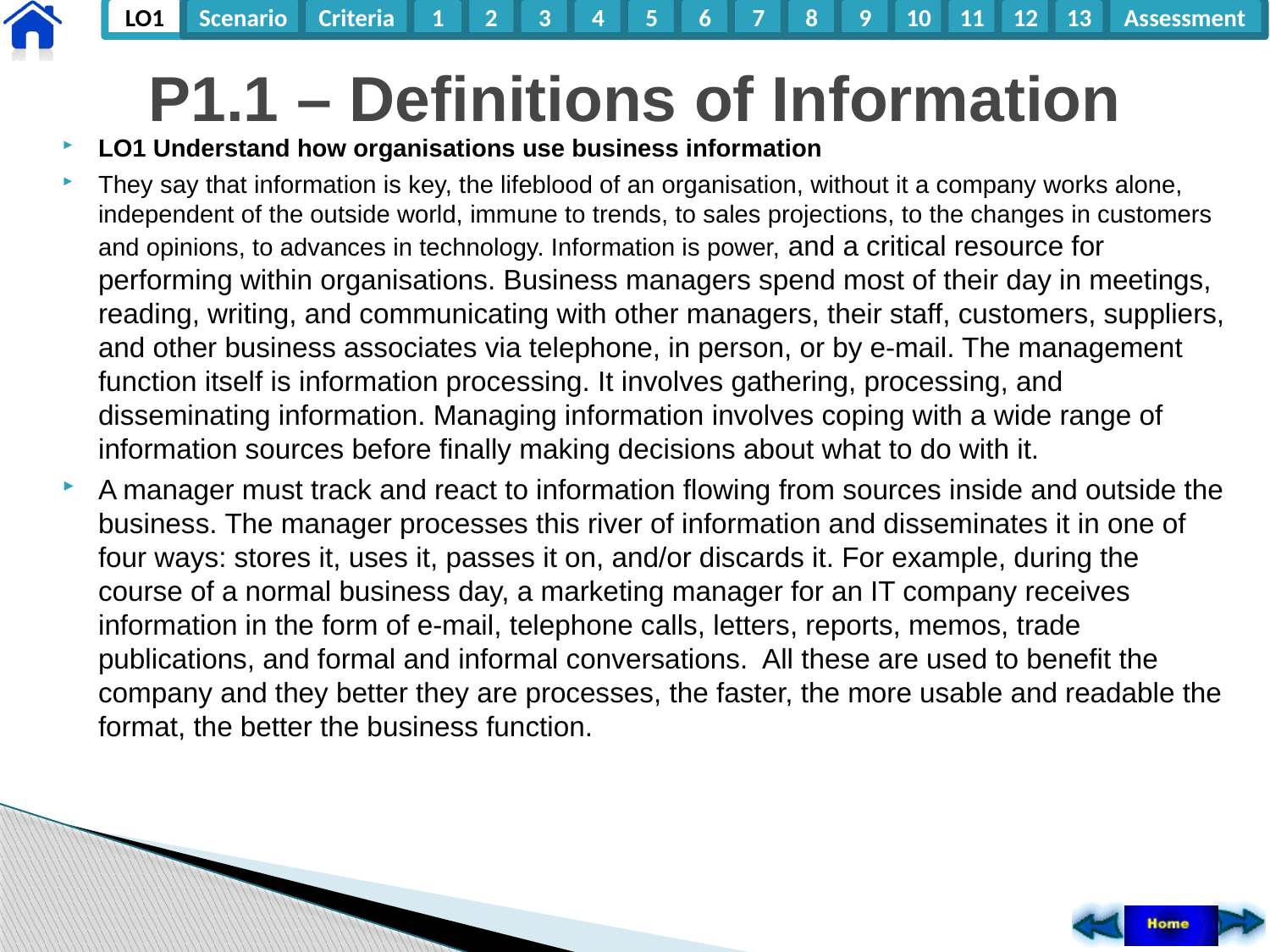

# P1.1 – Definitions of Information
LO1 Understand how organisations use business information
They say that information is key, the lifeblood of an organisation, without it a company works alone, independent of the outside world, immune to trends, to sales projections, to the changes in customers and opinions, to advances in technology. Information is power, and a critical resource for performing within organisations. Business managers spend most of their day in meetings, reading, writing, and communicating with other managers, their staff, customers, suppliers, and other business associates via telephone, in person, or by e-mail. The management function itself is information processing. It involves gathering, processing, and disseminating information. Managing information involves coping with a wide range of information sources before finally making decisions about what to do with it.
A manager must track and react to information flowing from sources inside and outside the business. The manager processes this river of information and disseminates it in one of four ways: stores it, uses it, passes it on, and/or discards it. For example, during the course of a normal business day, a marketing manager for an IT company receives information in the form of e-mail, telephone calls, letters, reports, memos, trade publications, and formal and informal conversations.  All these are used to benefit the company and they better they are processes, the faster, the more usable and readable the format, the better the business function.